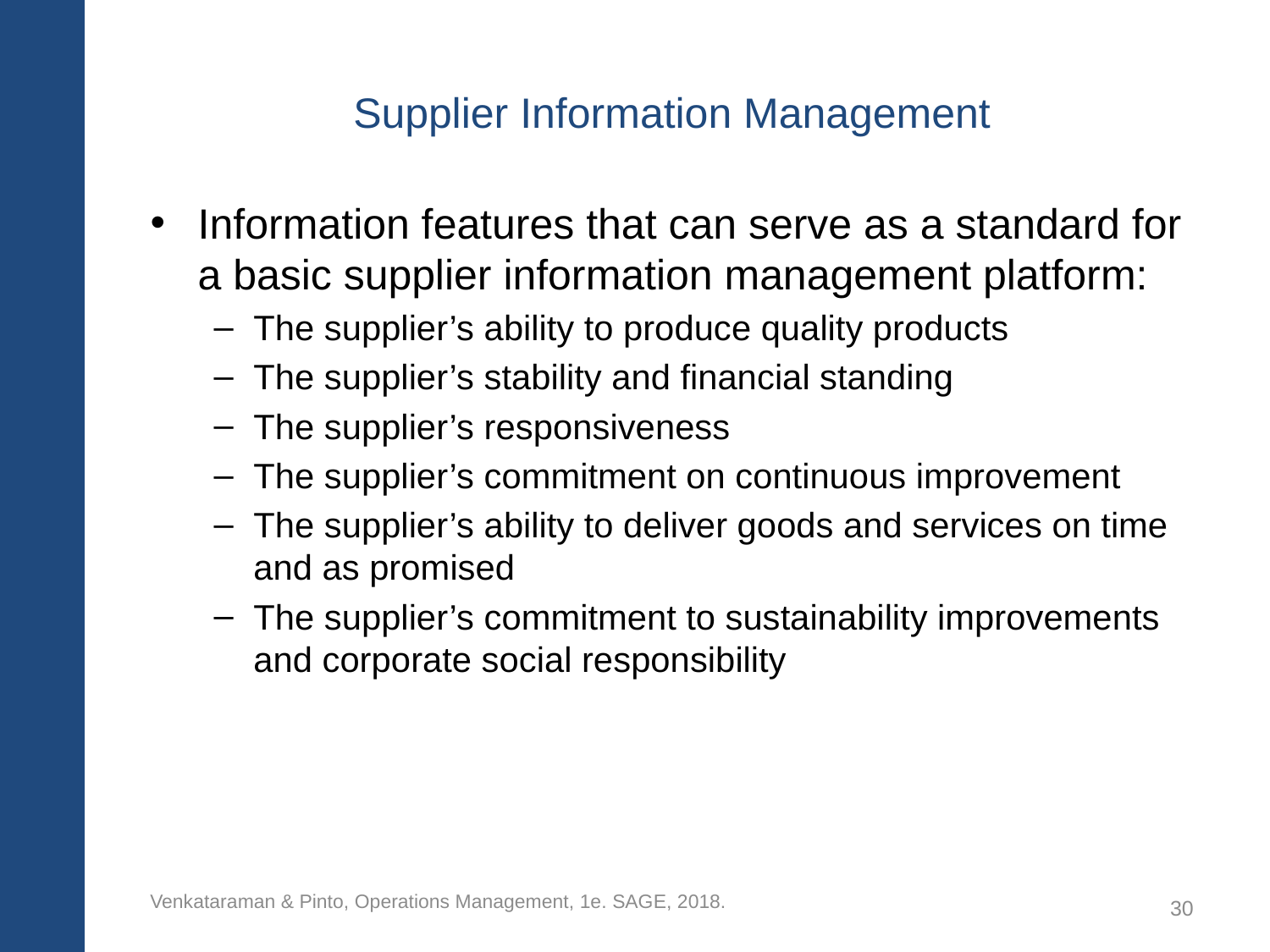

# Supplier Information Management
Information features that can serve as a standard for a basic supplier information management platform:
The supplier’s ability to produce quality products
The supplier’s stability and financial standing
The supplier’s responsiveness
The supplier’s commitment on continuous improvement
The supplier’s ability to deliver goods and services on time and as promised
The supplier’s commitment to sustainability improvements and corporate social responsibility
Venkataraman & Pinto, Operations Management, 1e. SAGE, 2018.
30